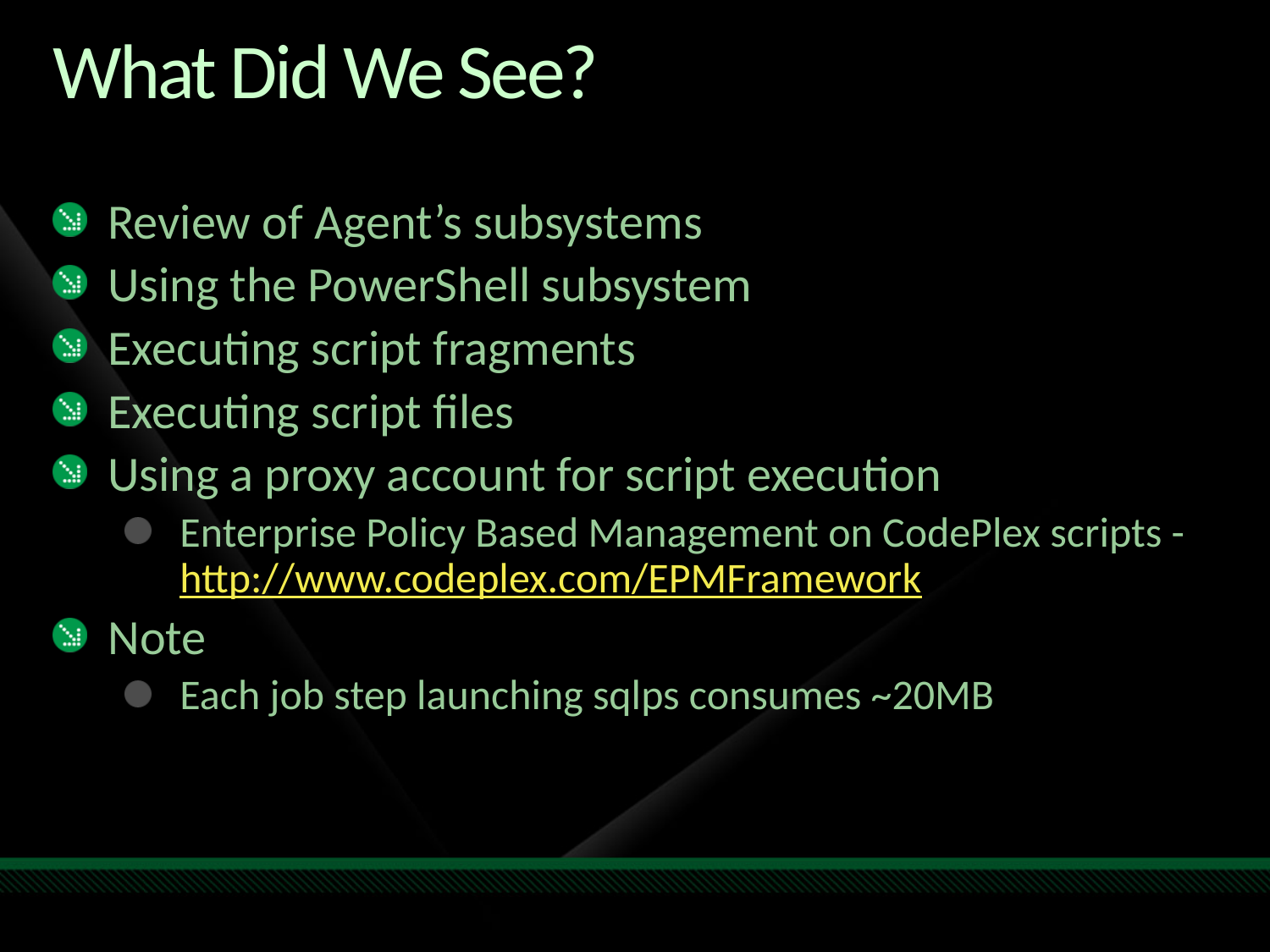

# What Did We See?
Review of Agent’s subsystems
Using the PowerShell subsystem
Executing script fragments
Executing script files
Using a proxy account for script execution
Enterprise Policy Based Management on CodePlex scripts - http://www.codeplex.com/EPMFramework
Note
Each job step launching sqlps consumes ~20MB